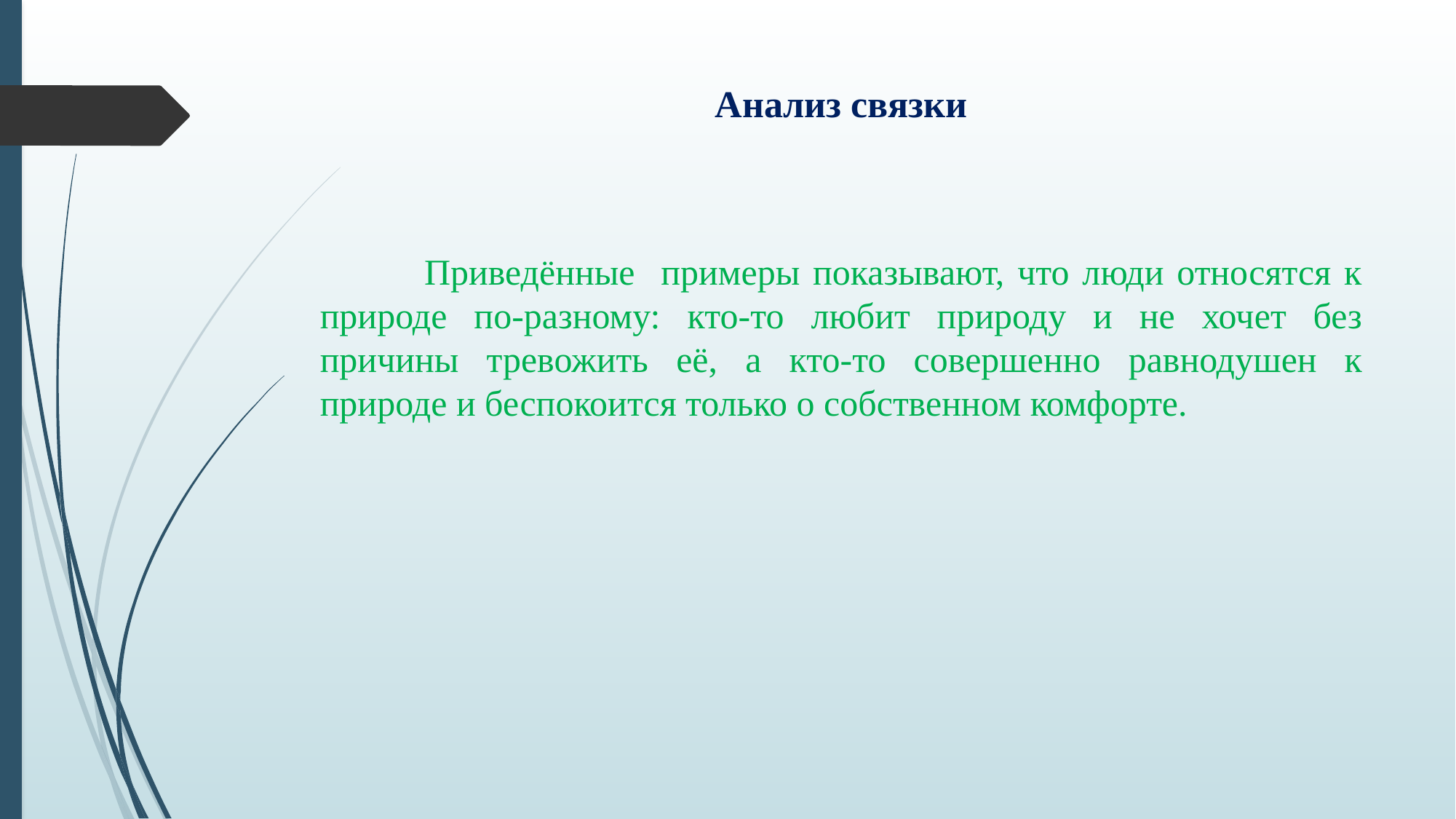

# Анализ связки

        Приведённые  примеры показывают, что люди относятся к природе по-разному: кто-то любит природу и не хочет без причины тревожить её, а кто-то совершенно равнодушен к природе и беспокоится только о собственном комфорте.